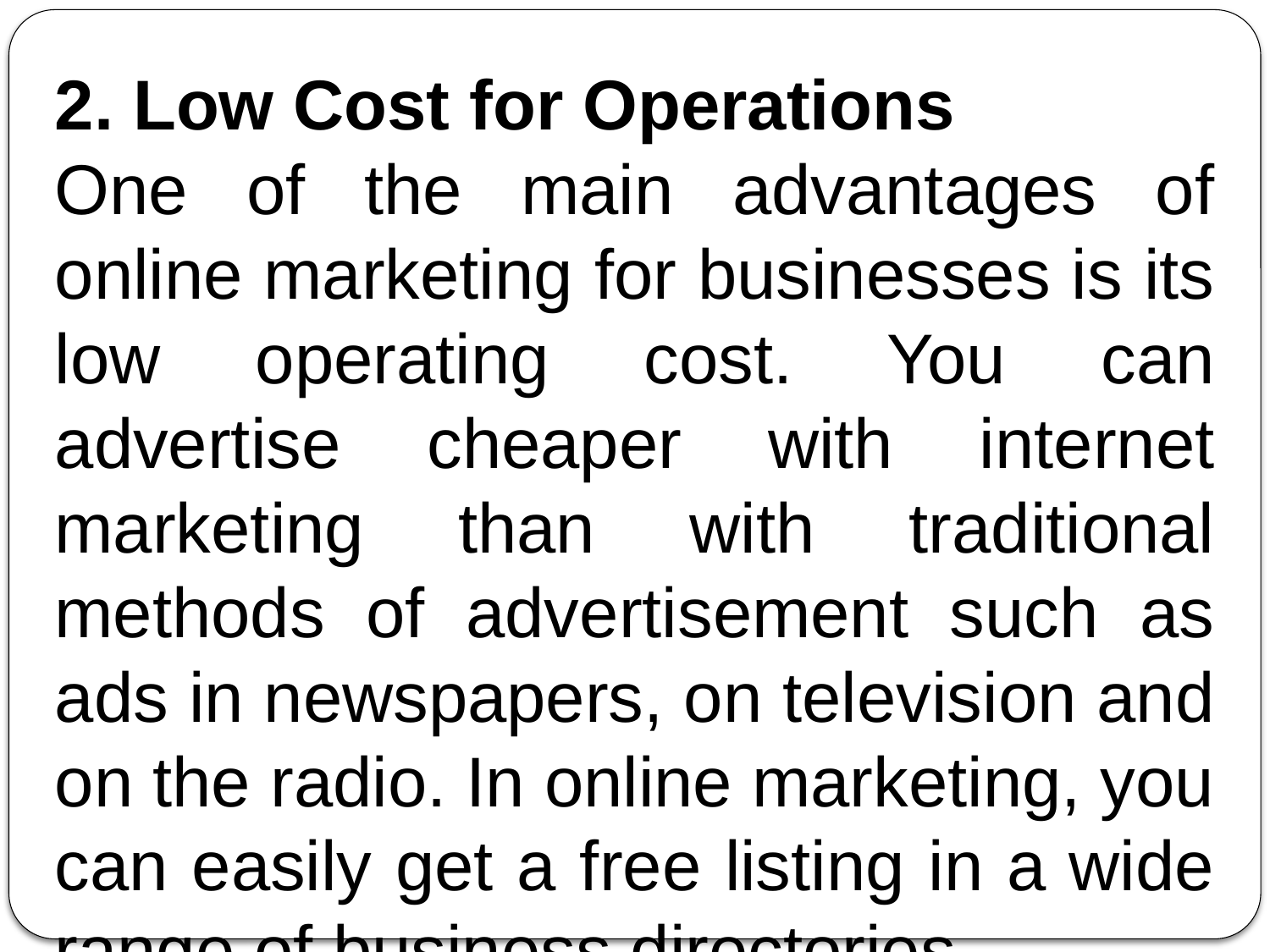

2. Low Cost for Operations
One of the main advantages of online marketing for businesses is its low operating cost. You can advertise cheaper with internet marketing than with traditional methods of advertisement such as ads in newspapers, on television and on the radio. In online marketing, you can easily get a free listing in a wide range of business directories.